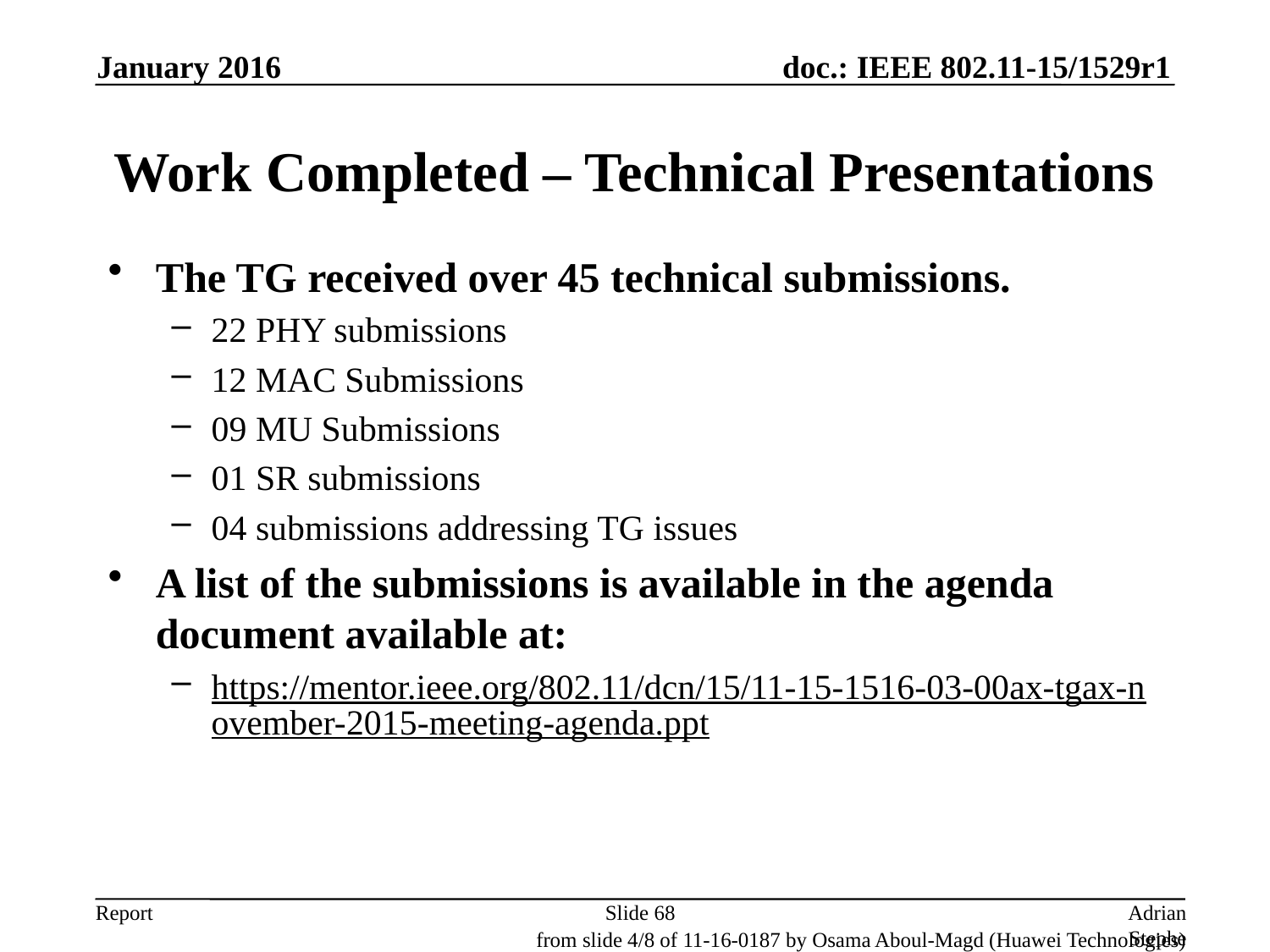

January 2016
# Work Completed – Technical Presentations
The TG received over 45 technical submissions.
22 PHY submissions
12 MAC Submissions
09 MU Submissions
01 SR submissions
04 submissions addressing TG issues
A list of the submissions is available in the agenda document available at:
https://mentor.ieee.org/802.11/dcn/15/11-15-1516-03-00ax-tgax-november-2015-meeting-agenda.ppt
Slide 68
Adrian Stephens, Intel Corporation
from slide 4/8 of 11-16-0187 by Osama Aboul-Magd (Huawei Technologies)